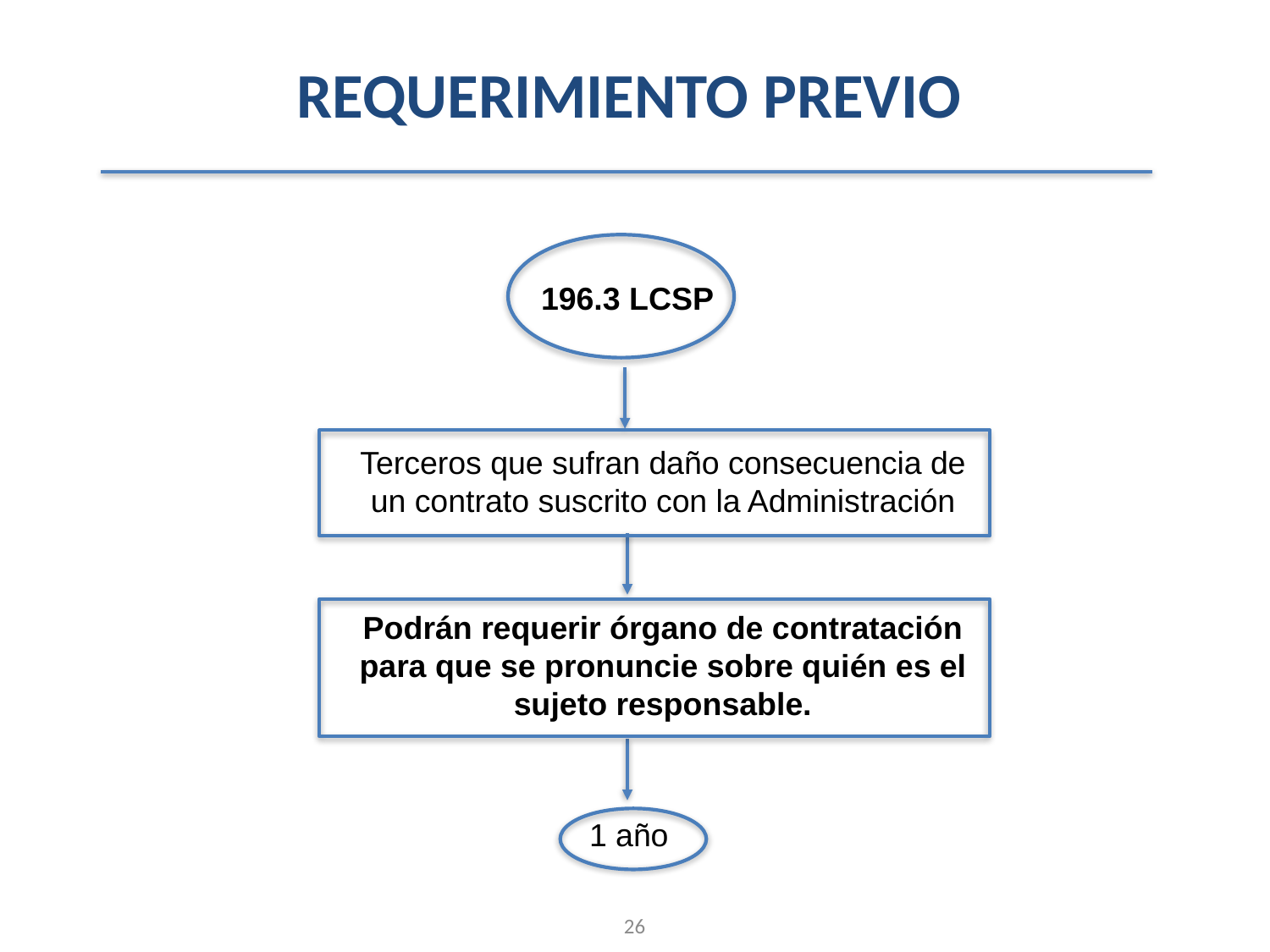

REQUERIMIENTO PREVIO

196.3 LCSP

Terceros que sufran daño consecuencia de un contrato suscrito con la Administración

Podrán requerir órgano de contratación para que se pronuncie sobre quién es el sujeto responsable.

1 año
26